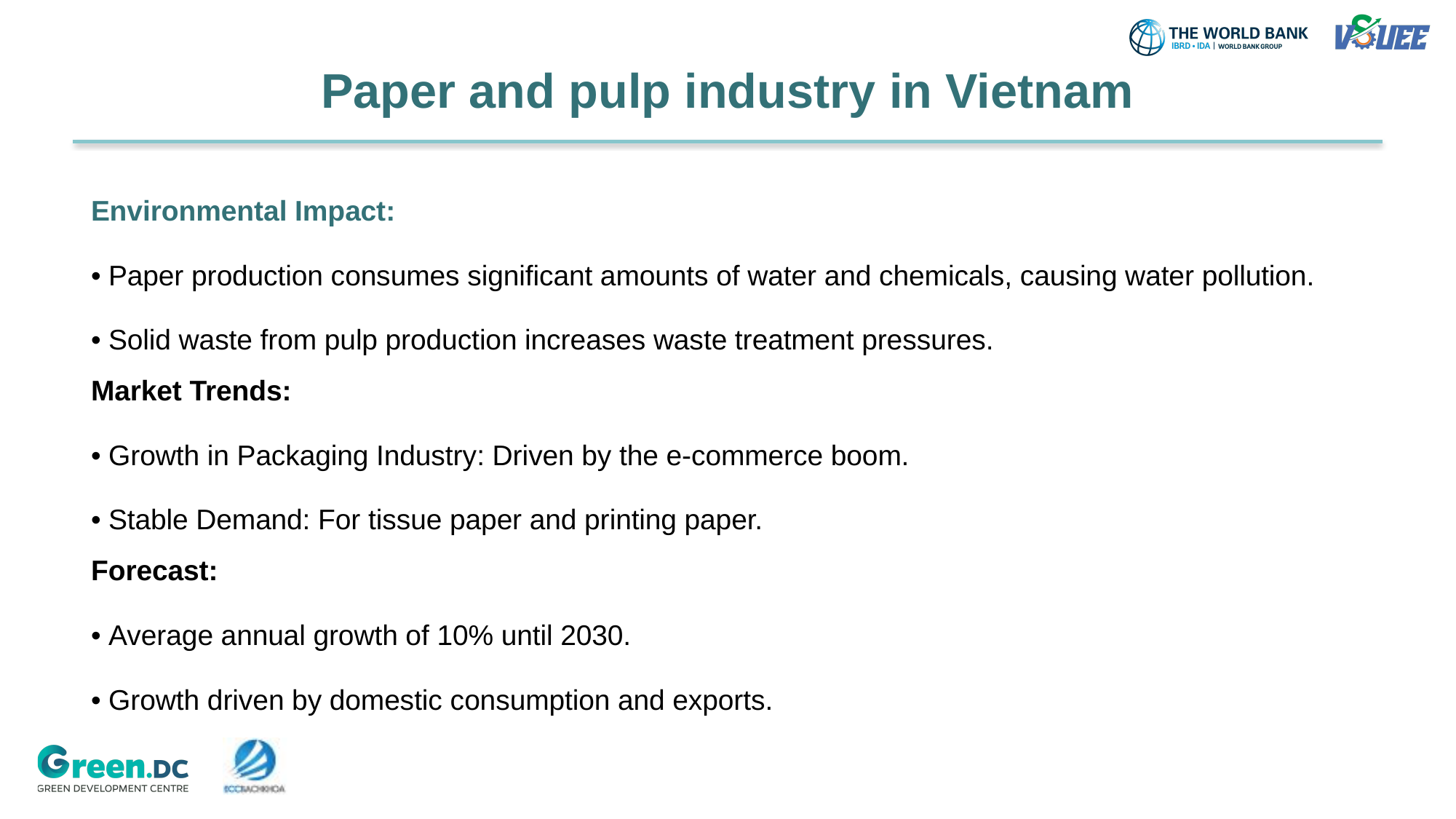

Paper and pulp industry in Vietnam
Environmental Impact:
• Paper production consumes significant amounts of water and chemicals, causing water pollution.
• Solid waste from pulp production increases waste treatment pressures.
Market Trends:
• Growth in Packaging Industry: Driven by the e-commerce boom.
• Stable Demand: For tissue paper and printing paper.
Forecast:
• Average annual growth of 10% until 2030.
• Growth driven by domestic consumption and exports.